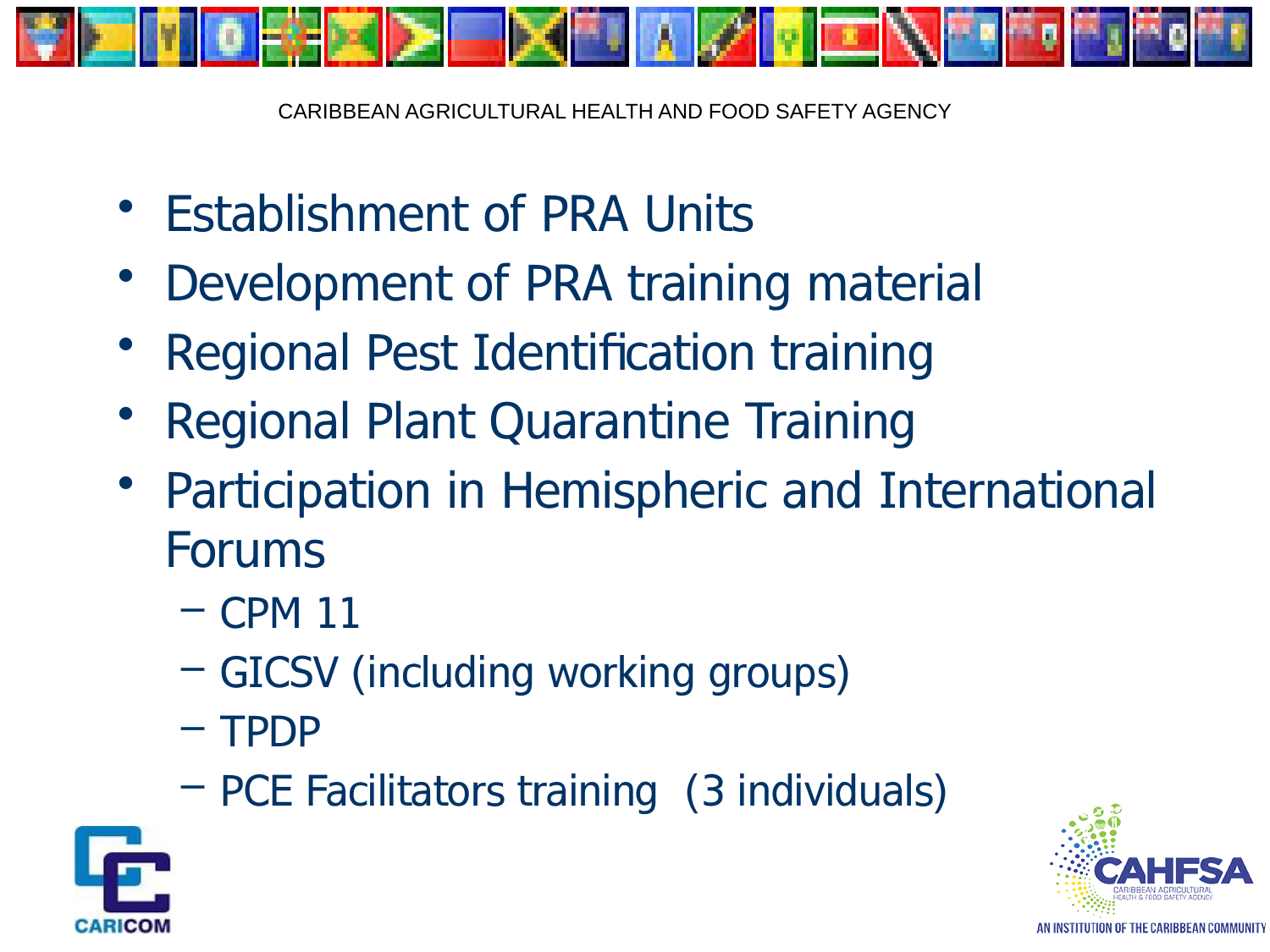

Establishment of PRA Units
Development of PRA training material
Regional Pest Identification training
Regional Plant Quarantine Training
Participation in Hemispheric and International Forums
CPM 11
GICSV (including working groups)
TPDP
PCE Facilitators training  (3 individuals)